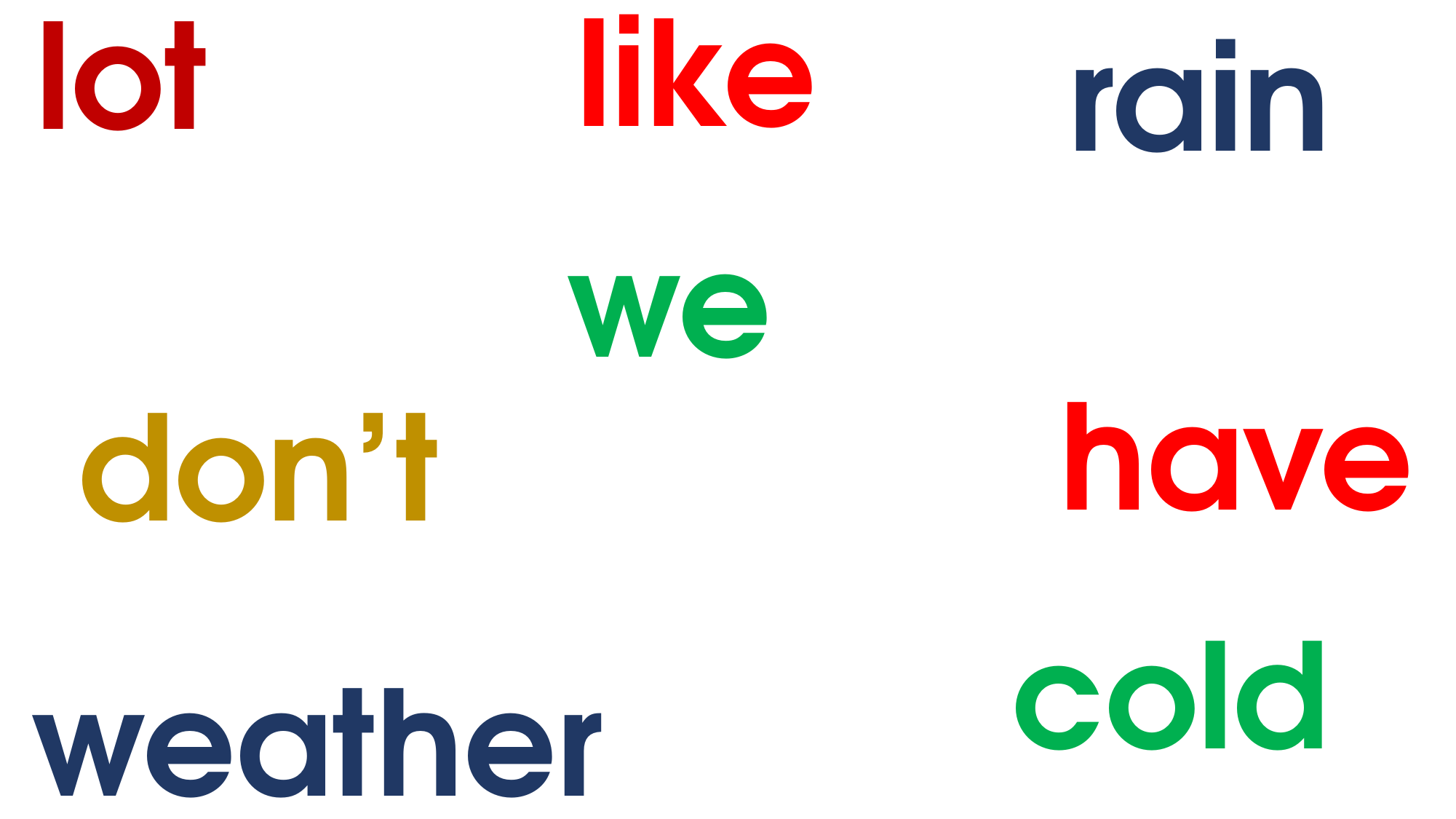

rain
like
lot
we
have
don’t
cold
weather